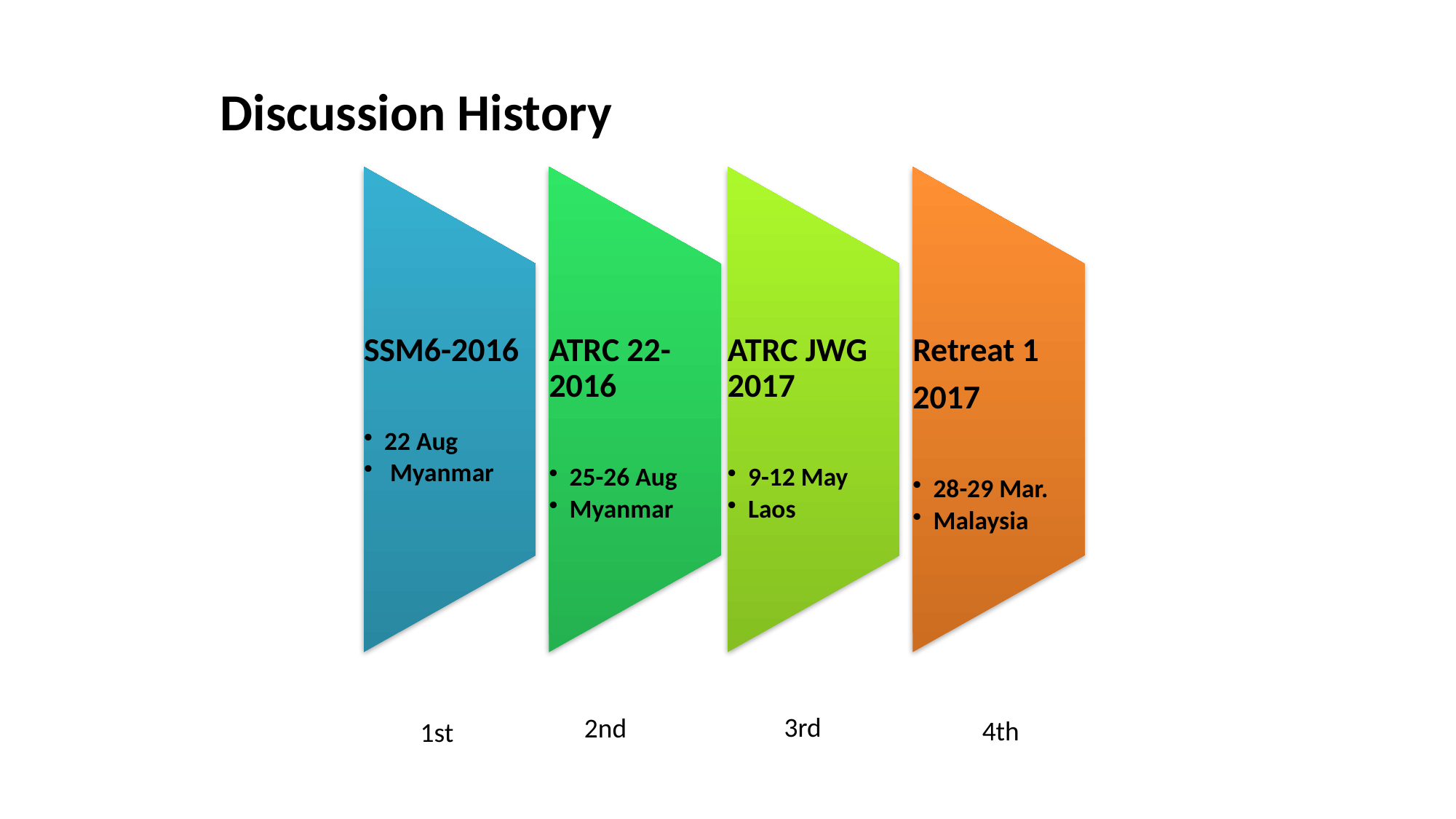

# Discussion History

SSM6-2016

22 Aug
 Myanmar

ATRC 22- 2016

25-26 Aug
Myanmar

ATRC JWG 2017

9-12 May
Laos

Retreat 1
2017

28-29 Mar.
Malaysia
3rd
2nd
4th
1st